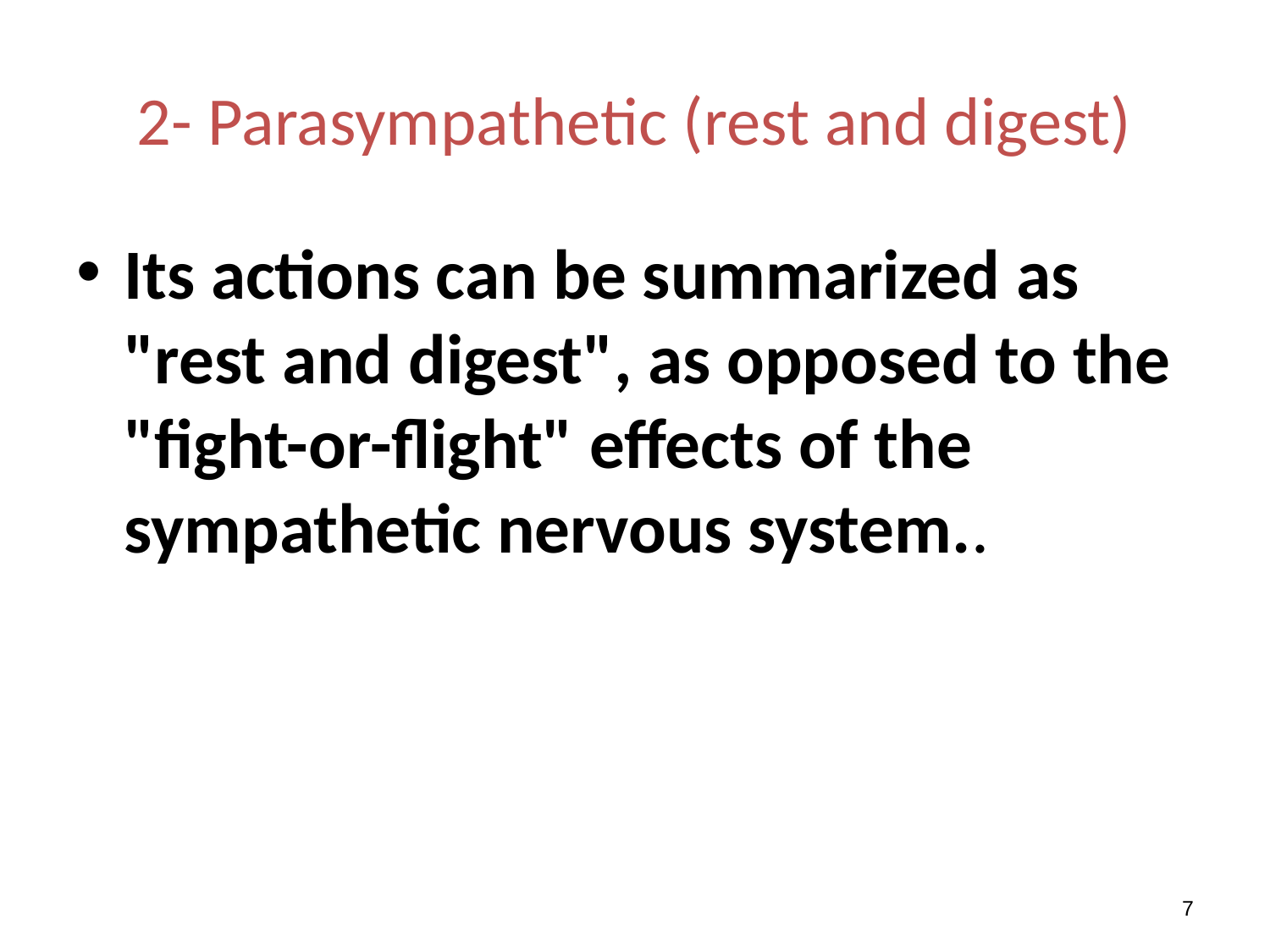

# 2- Parasympathetic (rest and digest)
Its actions can be summarized as "rest and digest", as opposed to the "fight-or-flight" effects of the sympathetic nervous system..
7